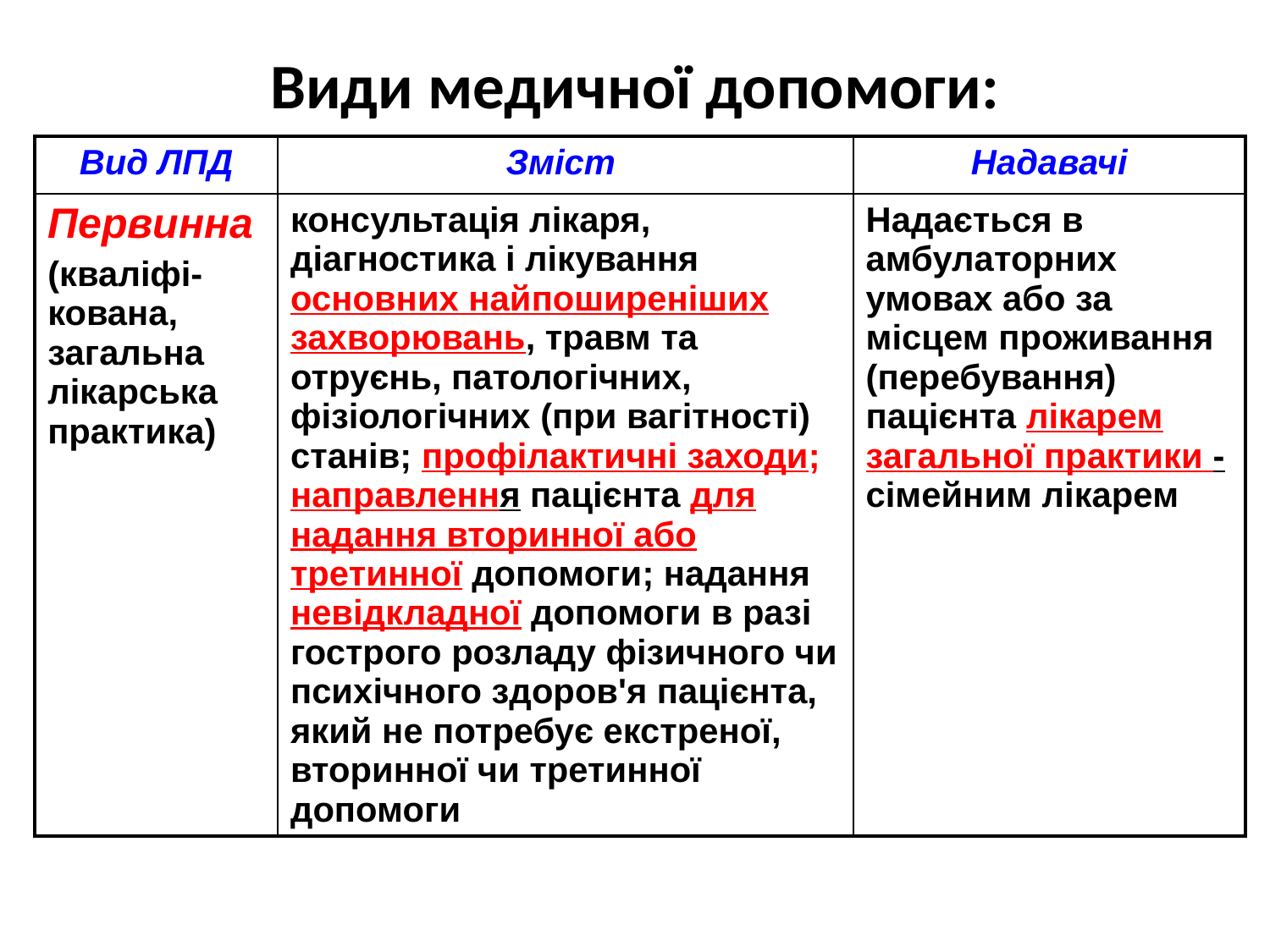

Види медичної допомоги:
| Вид ЛПД | Зміст | Надавачі |
| --- | --- | --- |
| Первинна (кваліфі-кована, загальна лікарська практика) | консультація лікаря, діагностика і лікування основних найпоширеніших захворювань, травм та отруєнь, патологічних, фізіологічних (при вагітності) станів; профілактичні заходи; направлення пацієнта для надання вторинної або третинної допомоги; надання невідкладної допомоги в разі гострого розладу фізичного чи психічного здоров'я пацієнта, який не потребує екстреної, вторинної чи третинної допомоги | Надається в амбулаторних умовах або за місцем проживання (перебування) пацієнта лікарем загальної практики - сімейним лікарем |